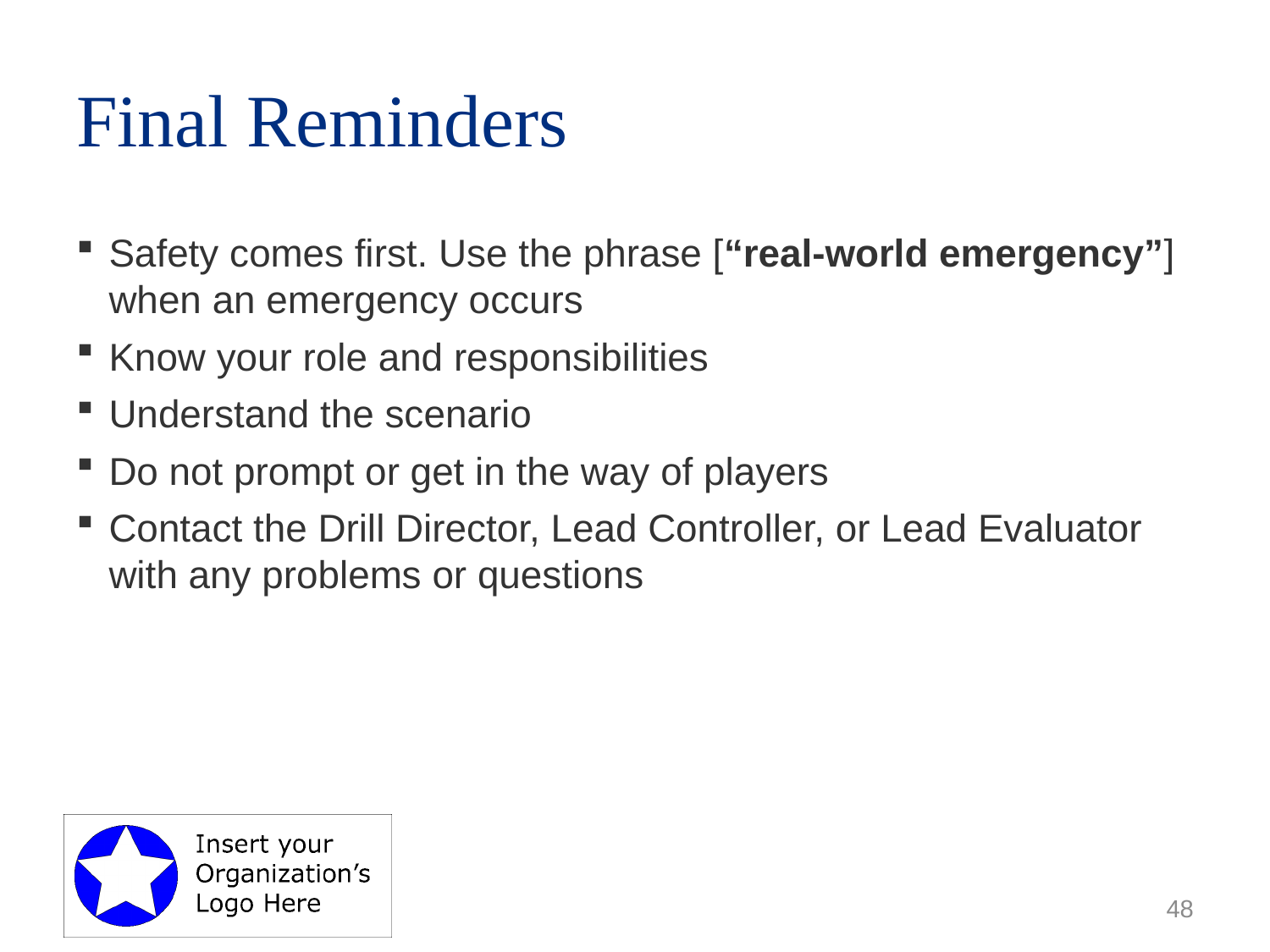

# Final Reminders
Safety comes first. Use the phrase [“real-world emergency”] when an emergency occurs
Know your role and responsibilities
Understand the scenario
Do not prompt or get in the way of players
Contact the Drill Director, Lead Controller, or Lead Evaluator with any problems or questions

48